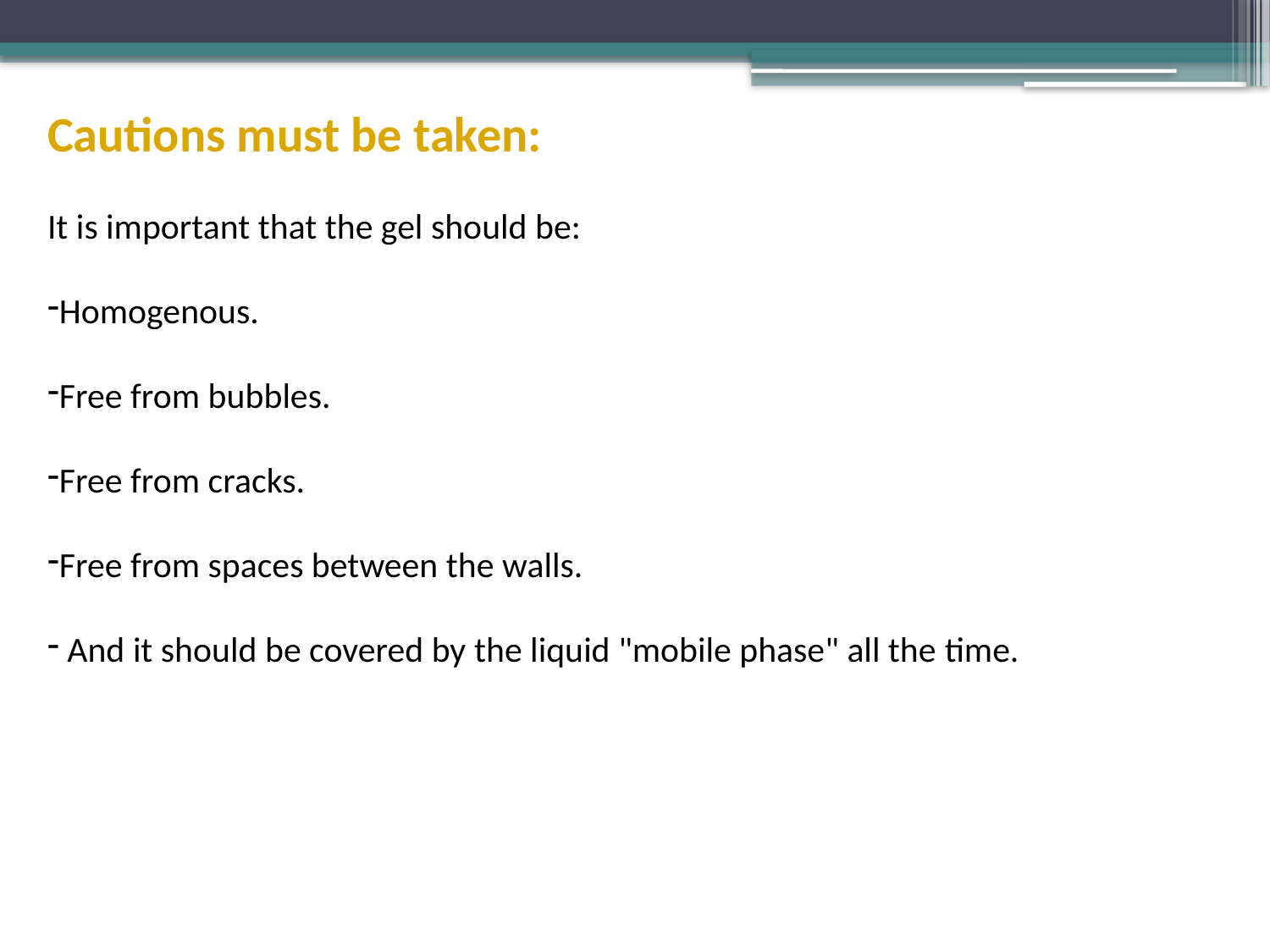

Cautions must be taken:

It is important that the gel should be:

Homogenous.

Free from bubbles.

Free from cracks.

Free from spaces between the walls.

 And it should be covered by the liquid "mobile phase" all the time.